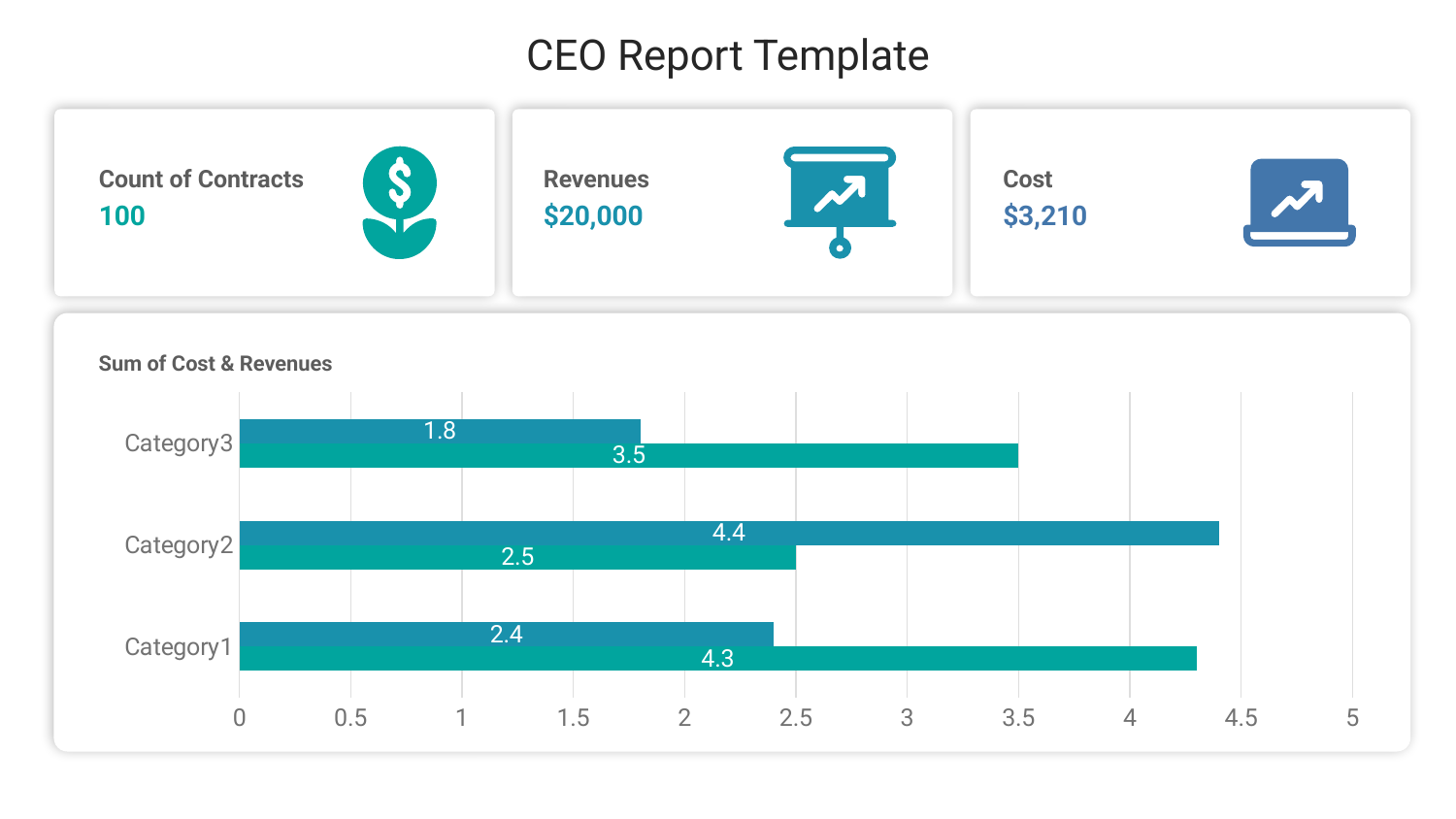

CEO Report Template

Count of Contracts
Revenues
Cost
100
$20,000
$3,210

Sum of Cost & Revenues

### Chart

| Category | Column1 | Column2 |
|---|---|---|
| Category1 | 4.3 | 2.4 |
| Category2 | 2.5 | 4.4 |
| Category3 | 3.5 | 1.8 |